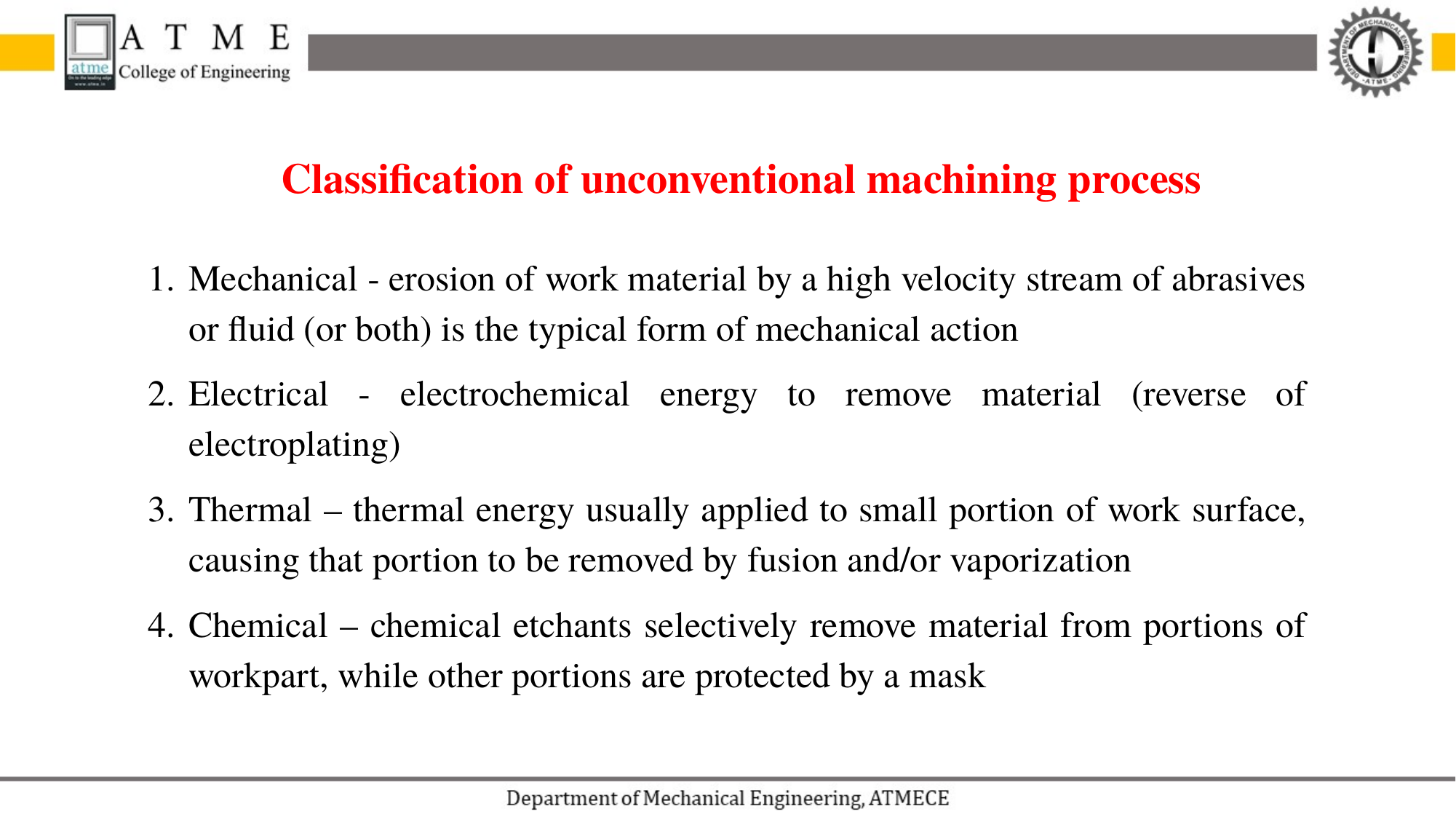

Classification of unconventional machining process
Mechanical ‑ erosion of work material by a high velocity stream of abrasives or fluid (or both) is the typical form of mechanical action
Electrical ‑ electrochemical energy to remove material (reverse of electroplating)
Thermal – thermal energy usually applied to small portion of work surface, causing that portion to be removed by fusion and/or vaporization
Chemical – chemical etchants selectively remove material from portions of workpart, while other portions are protected by a mask